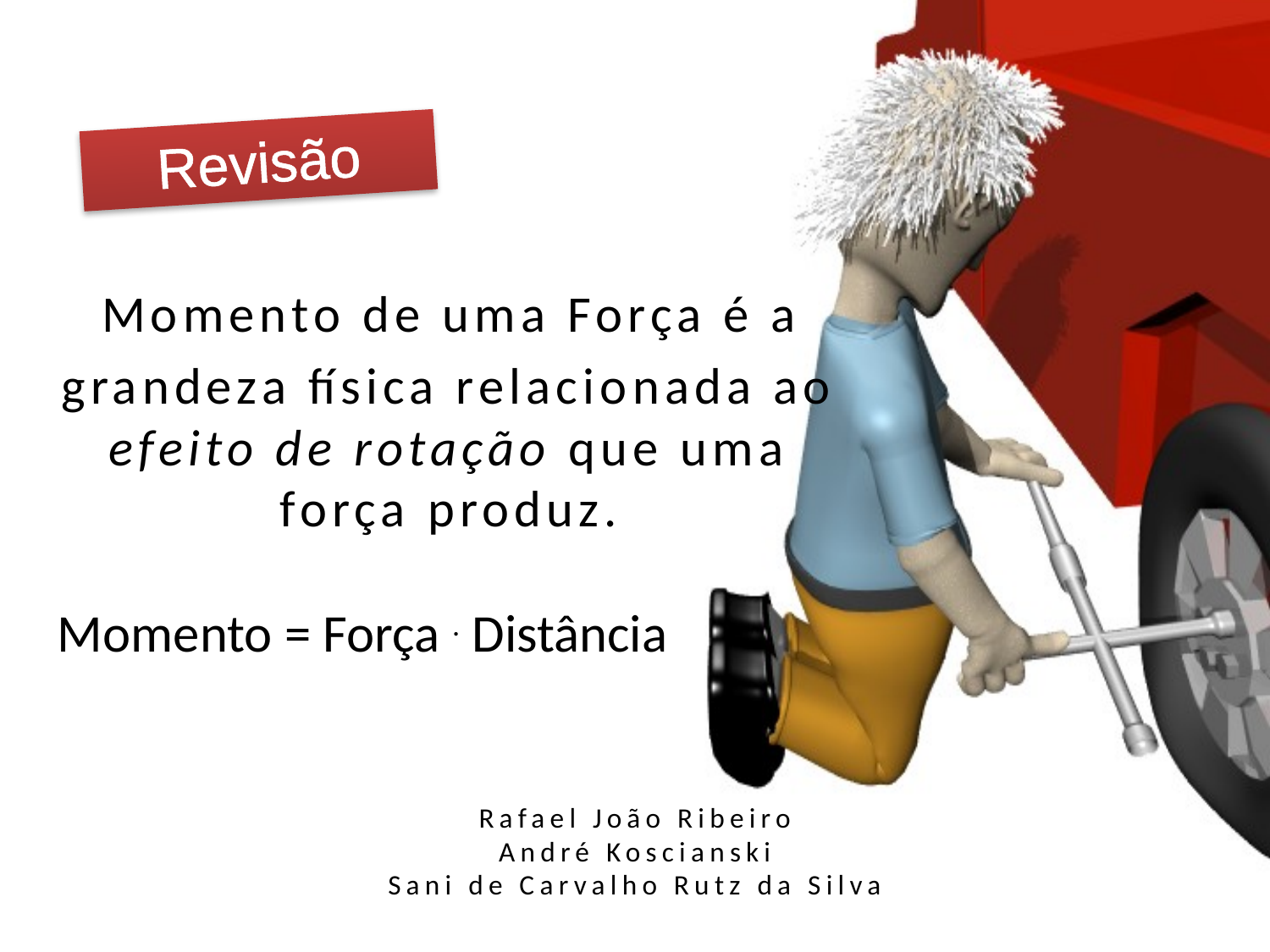

Revisão

Momento de uma Força é a
grandeza física relacionada ao efeito de rotação que uma força produz.

Momento = Força . Distância
Rafael João Ribeiro
André Koscianski
Sani de Carvalho Rutz da Silva